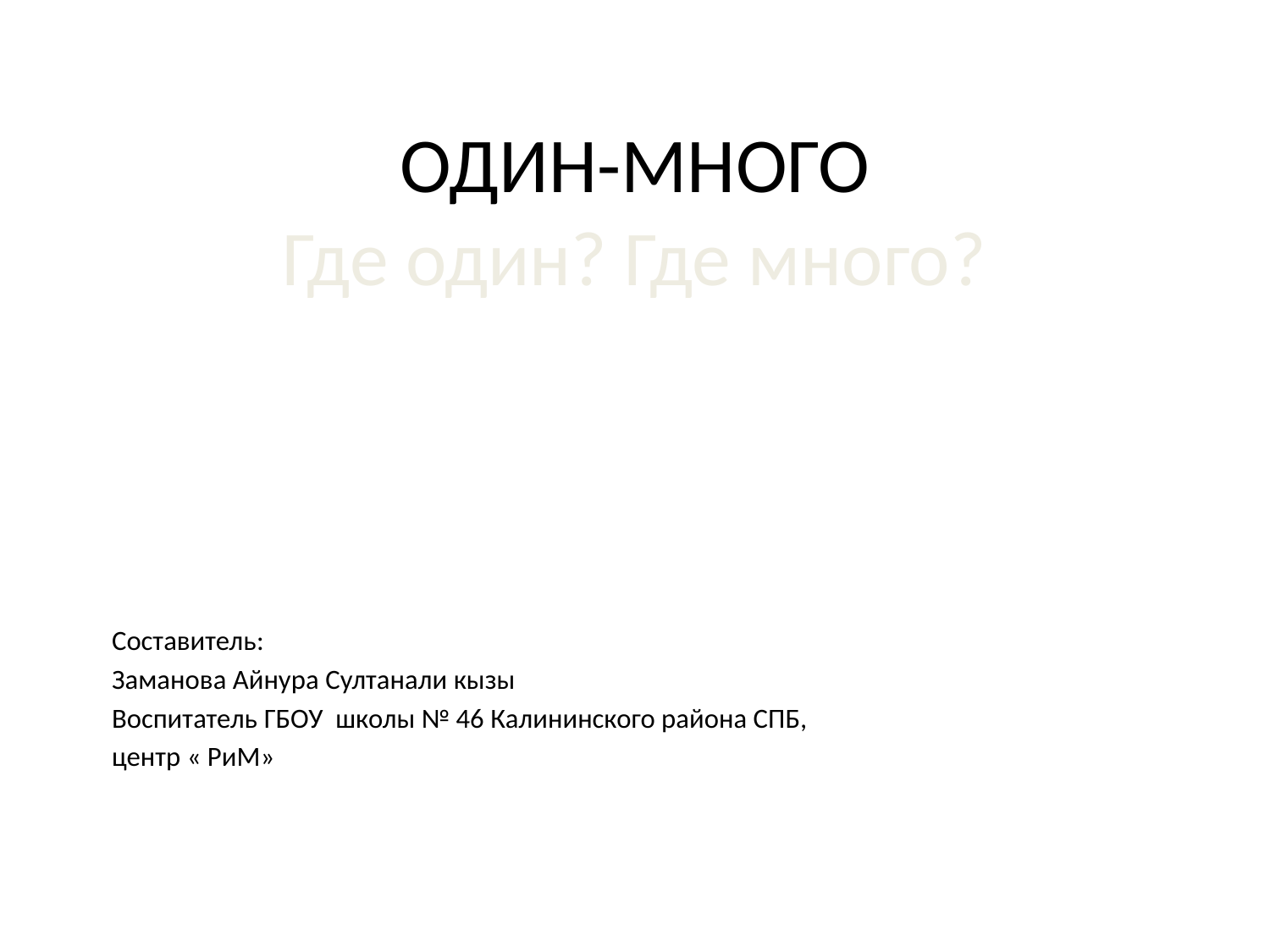

# ОДИН-МНОГО Где один? Где много?

Составитель:
Заманова Айнура Султанали кызы
Воспитатель ГБОУ  школы № 46 Калининского района СПБ,
центр « РиМ»